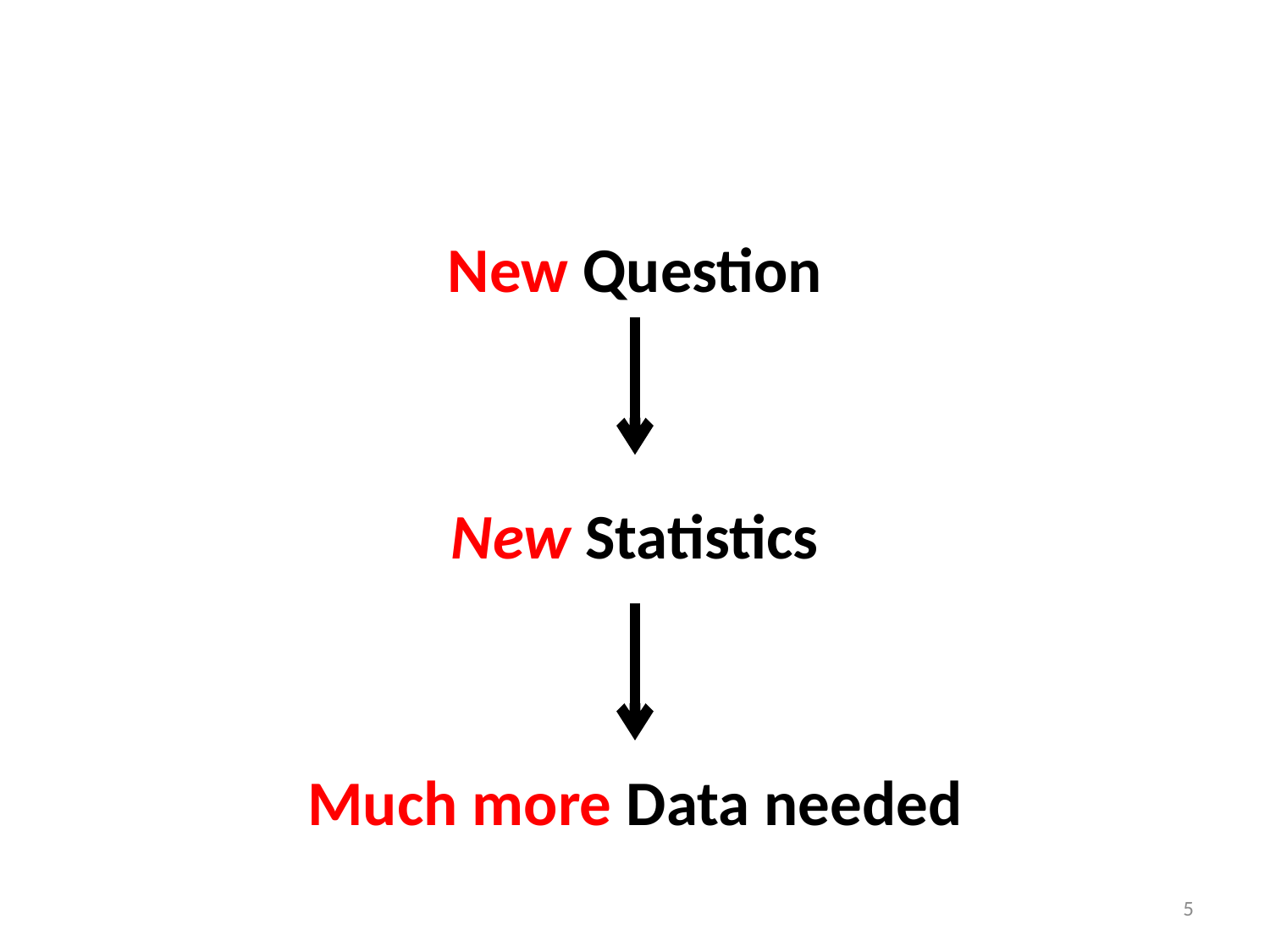

#
New Question

New Statistics

Much more Data needed

5